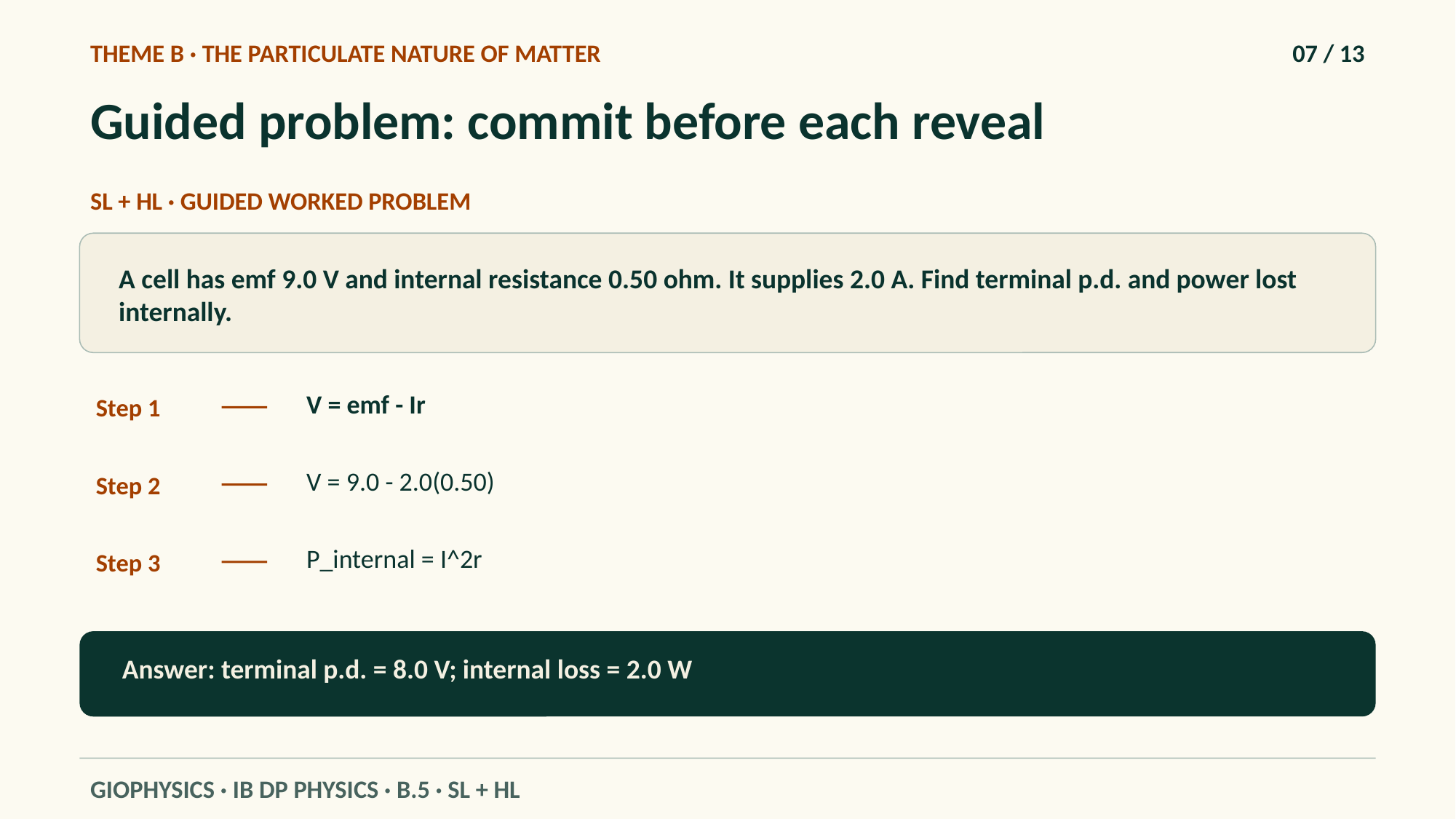

THEME B · THE PARTICULATE NATURE OF MATTER
07 / 13
Guided problem: commit before each reveal
SL + HL · GUIDED WORKED PROBLEM

A cell has emf 9.0 V and internal resistance 0.50 ohm. It supplies 2.0 A. Find terminal p.d. and power lost internally.
V = emf - Ir
Step 1

V = 9.0 - 2.0(0.50)
Step 2

P_internal = I^2r
Step 3

Answer: terminal p.d. = 8.0 V; internal loss = 2.0 W

GIOPHYSICS · IB DP PHYSICS · B.5 · SL + HL